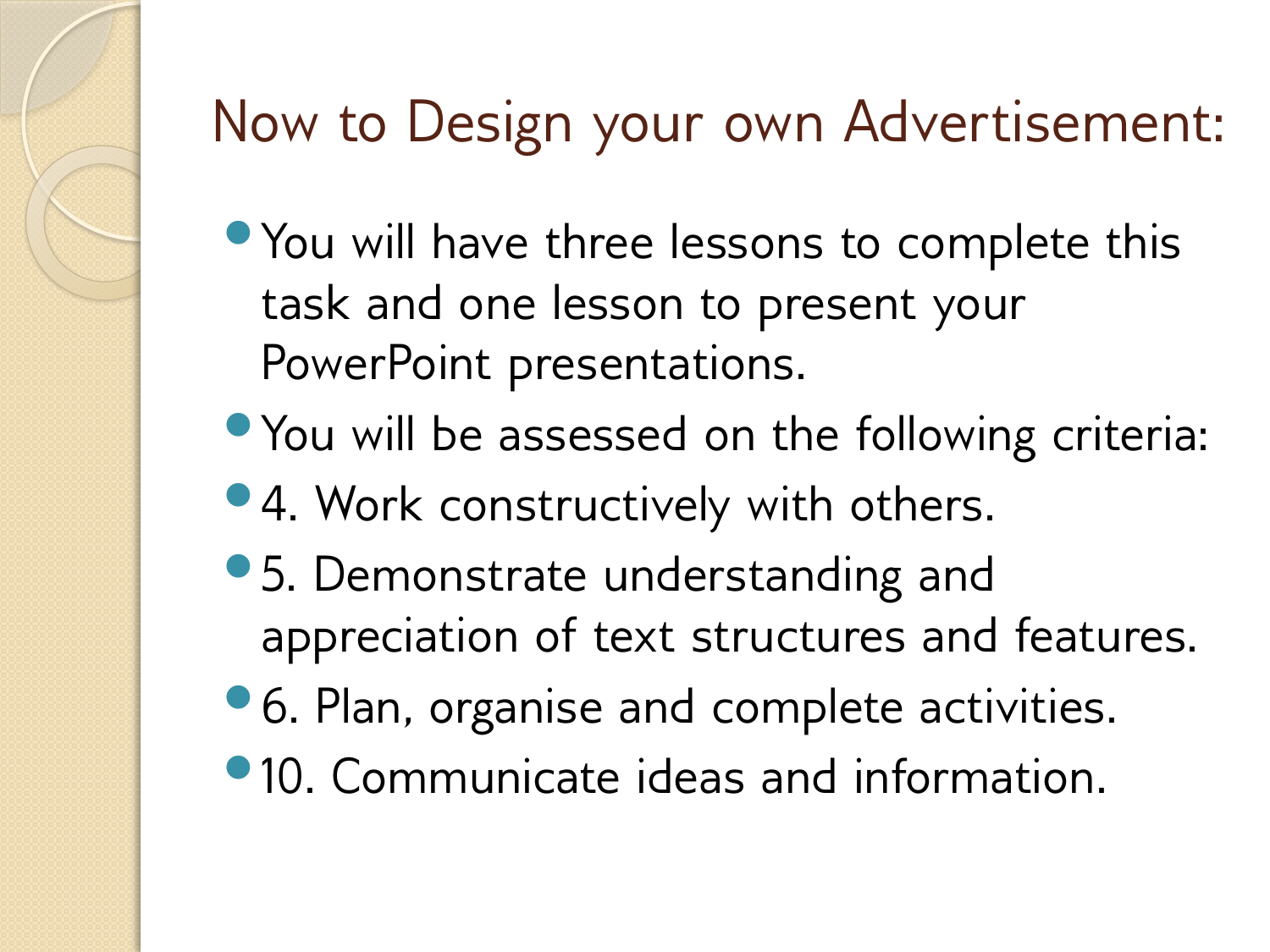

# Now to Design your own Advertisement:
You will have three lessons to complete this task and one lesson to present your PowerPoint presentations.
You will be assessed on the following criteria:
4. Work constructively with others.
5. Demonstrate understanding and appreciation of text structures and features.
6. Plan, organise and complete activities.
10. Communicate ideas and information.